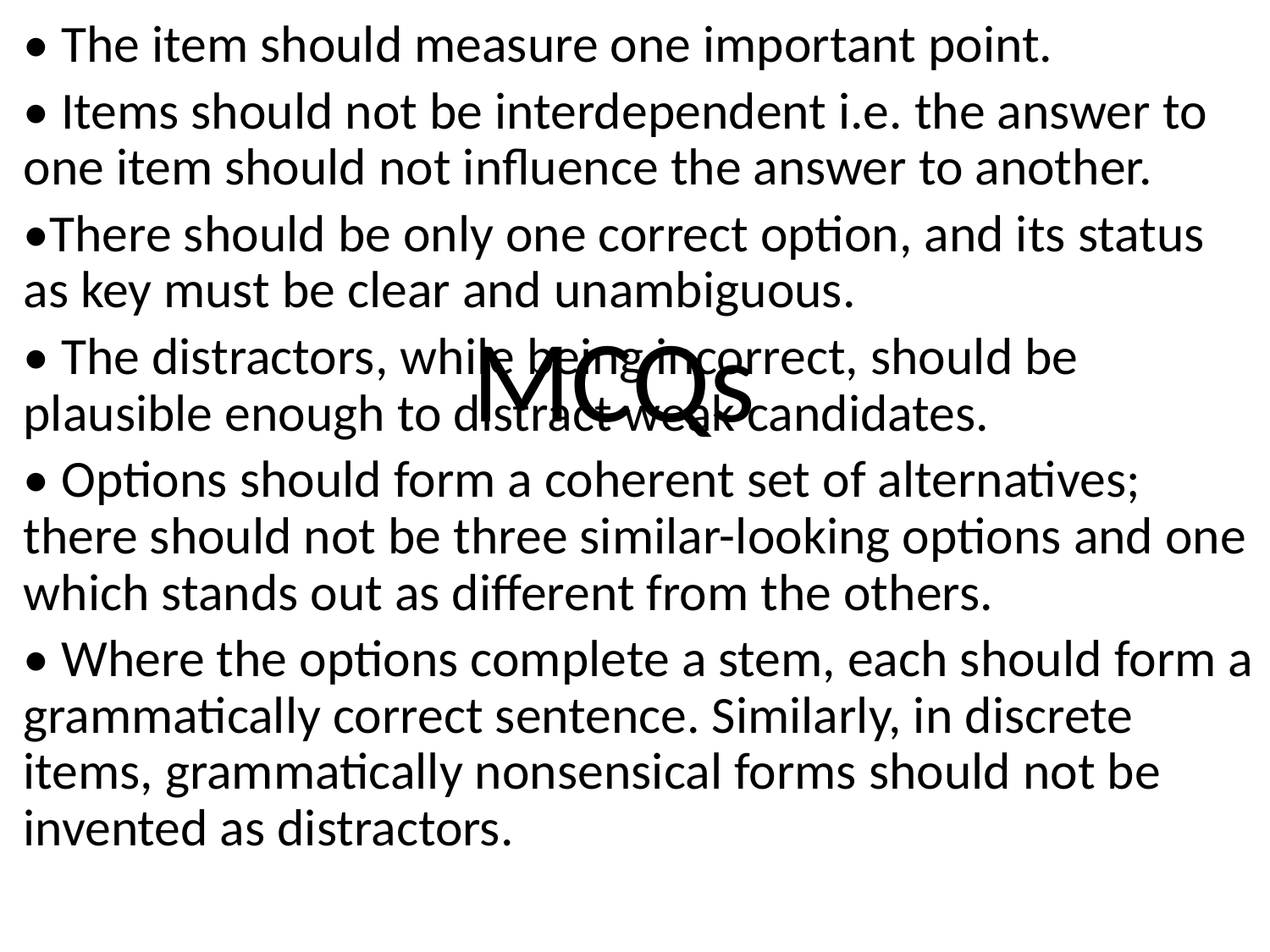

• The item should measure one important point.
• Items should not be interdependent i.e. the answer to one item should not influence the answer to another.
•There should be only one correct option, and its status as key must be clear and unambiguous.
• The distractors, while being incorrect, should be plausible enough to distract weak candidates.
• Options should form a coherent set of alternatives; there should not be three similar-looking options and one which stands out as different from the others.
• Where the options complete a stem, each should form a grammatically correct sentence. Similarly, in discrete items, grammatically nonsensical forms should not be invented as distractors.
# MCQs